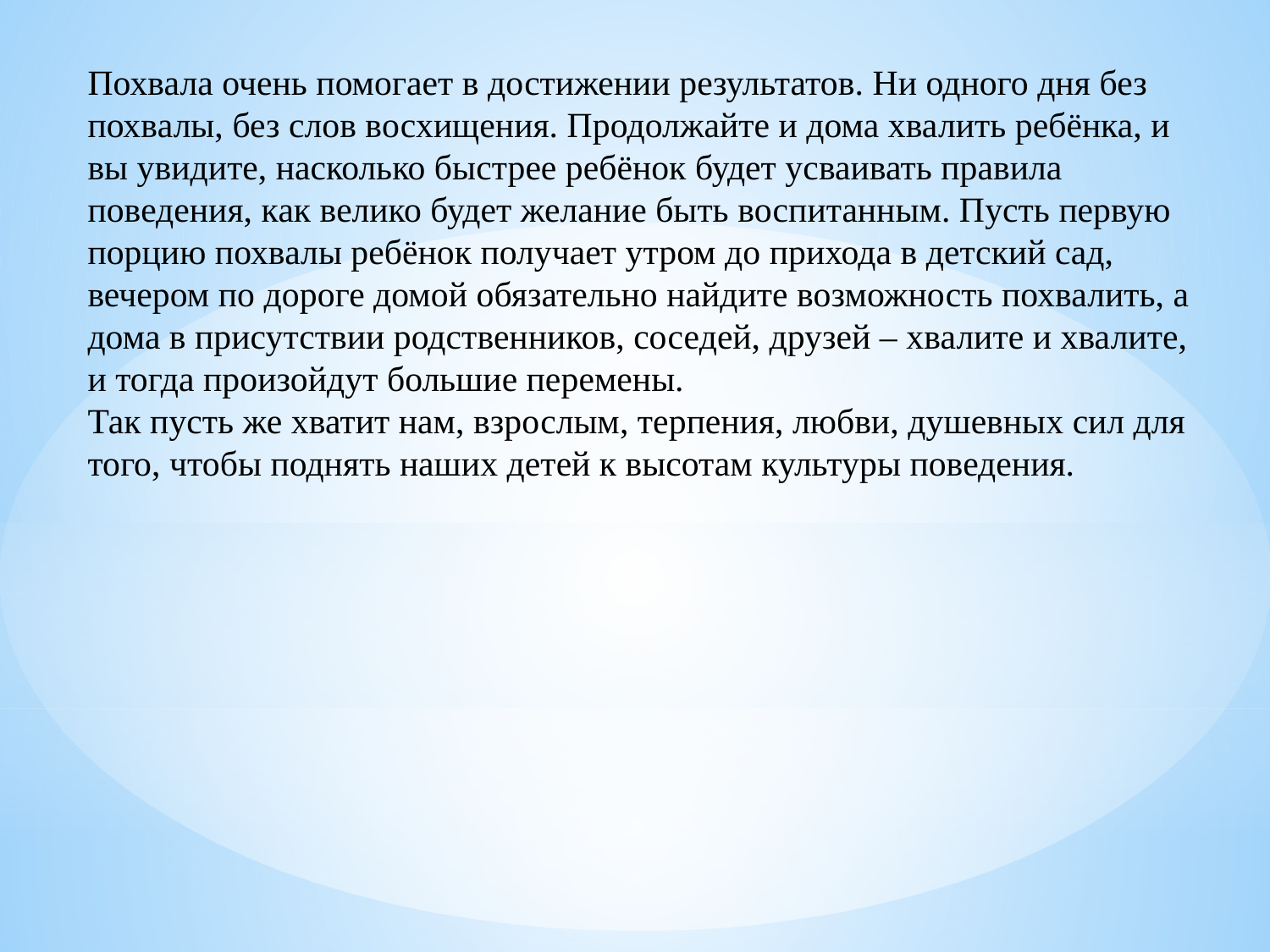

Похвала очень помогает в достижении результатов. Ни одного дня без похвалы, без слов восхищения. Продолжайте и дома хвалить ребёнка, и вы увидите, насколько быстрее ребёнок будет усваивать правила поведения, как велико будет желание быть воспитанным. Пусть первую порцию похвалы ребёнок получает утром до прихода в детский сад, вечером по дороге домой обязательно найдите возможность похвалить, а дома в присутствии родственников, соседей, друзей – хвалите и хвалите, и тогда произойдут большие перемены.
Так пусть же хватит нам, взрослым, терпения, любви, душевных сил для того, чтобы поднять наших детей к высотам культуры поведения.